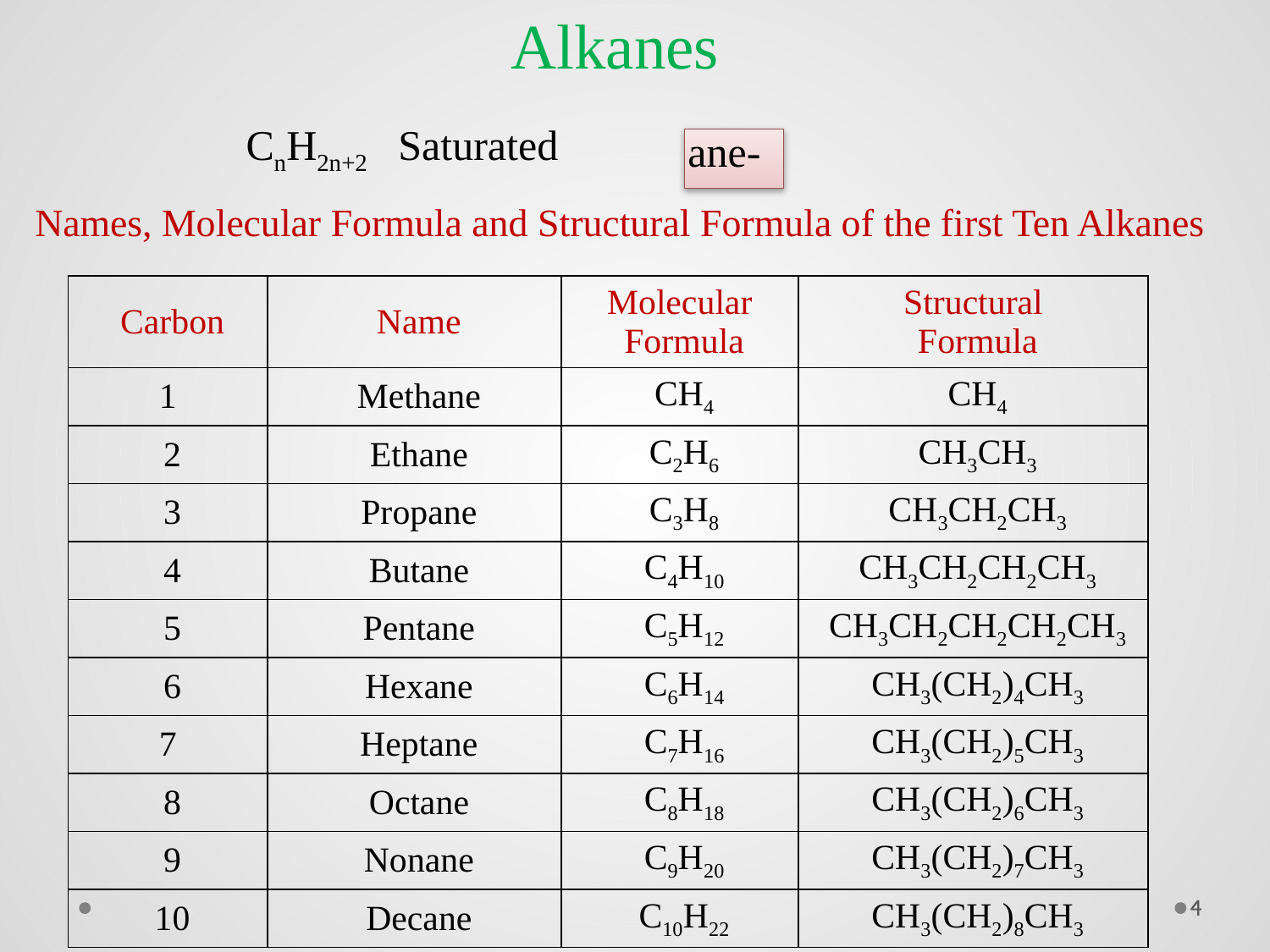

Alkanes
CnH2n+2     Saturated
-ane

Names, Molecular Formula and Structural Formula of the first Ten Alkanes
| Carbon | Name | Molecular Formula | Structural Formula |
| --- | --- | --- | --- |
| 1 | Methane | CH4 | CH4 |
| 2 | Ethane | C2H6 | CH3CH3 |
| 3 | Propane | C3H8 | CH3CH2CH3 |
| 4 | Butane | C4H10 | CH3CH2CH2CH3 |
| 5 | Pentane | C5H12 | CH3CH2CH2CH2CH3 |
| 6 | Hexane | C6H14 | CH3(CH2)4CH3 |
| 7 | Heptane | C7H16 | CH3(CH2)5CH3 |
| 8 | Octane | C8H18 | CH3(CH2)6CH3 |
| 9 | Nonane | C9H20 | CH3(CH2)7CH3 |
| 10 | Decane | C10H22 | CH3(CH2)8CH3 |
4